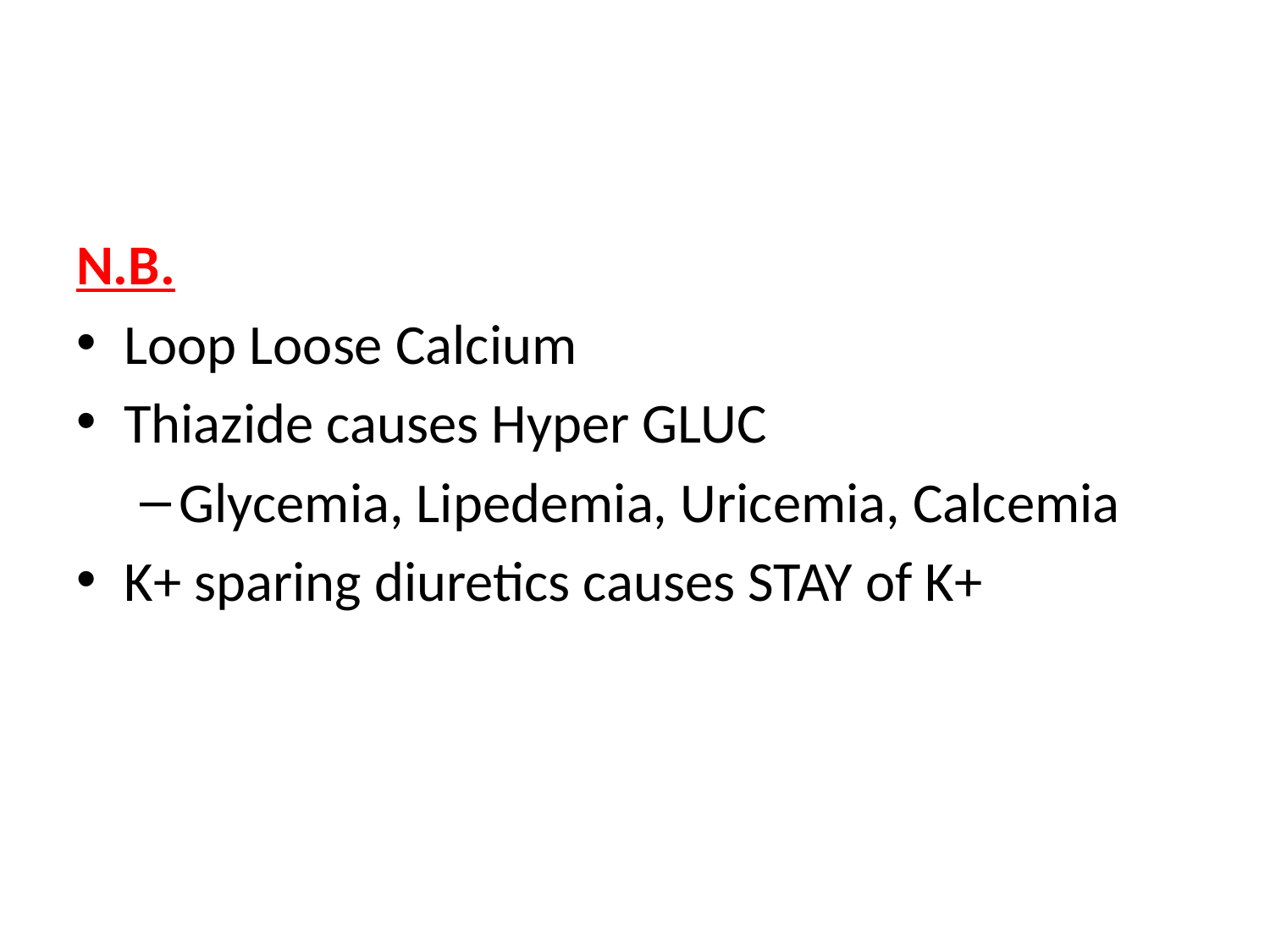

#
N.B.
Loop Loose Calcium
Thiazide causes Hyper GLUC
Glycemia, Lipedemia, Uricemia, Calcemia
K+ sparing diuretics causes STAY of K+